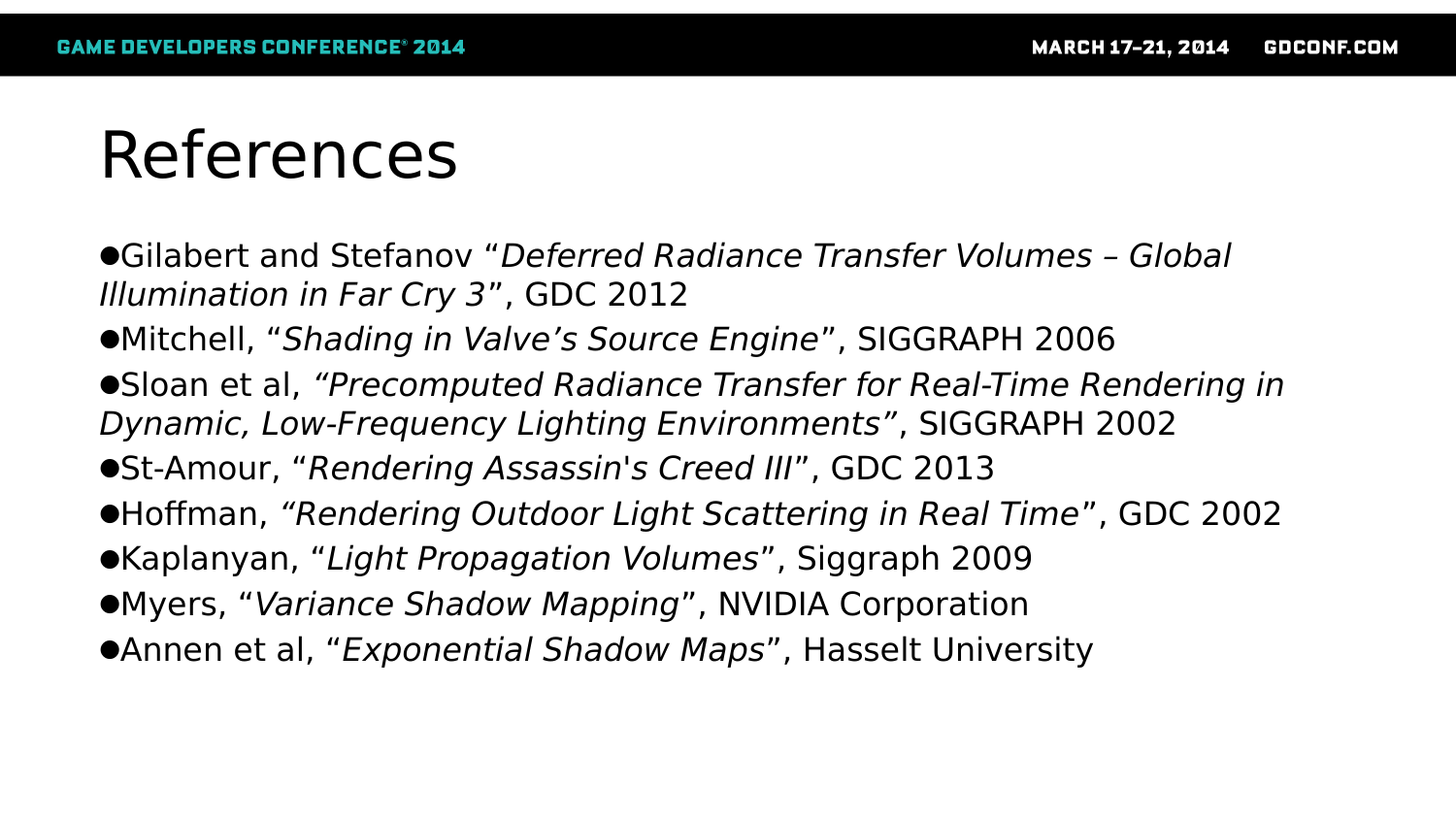

# References
Gilabert and Stefanov “Deferred Radiance Transfer Volumes – Global Illumination in Far Cry 3”, GDC 2012
Mitchell, “Shading in Valve’s Source Engine”, SIGGRAPH 2006
Sloan et al, “Precomputed Radiance Transfer for Real-Time Rendering in Dynamic, Low-Frequency Lighting Environments”, SIGGRAPH 2002
St-Amour, “Rendering Assassin's Creed III”, GDC 2013
Hoffman, “Rendering Outdoor Light Scattering in Real Time”, GDC 2002
Kaplanyan, “Light Propagation Volumes”, Siggraph 2009
Myers, “Variance Shadow Mapping”, NVIDIA Corporation
Annen et al, “Exponential Shadow Maps”, Hasselt University